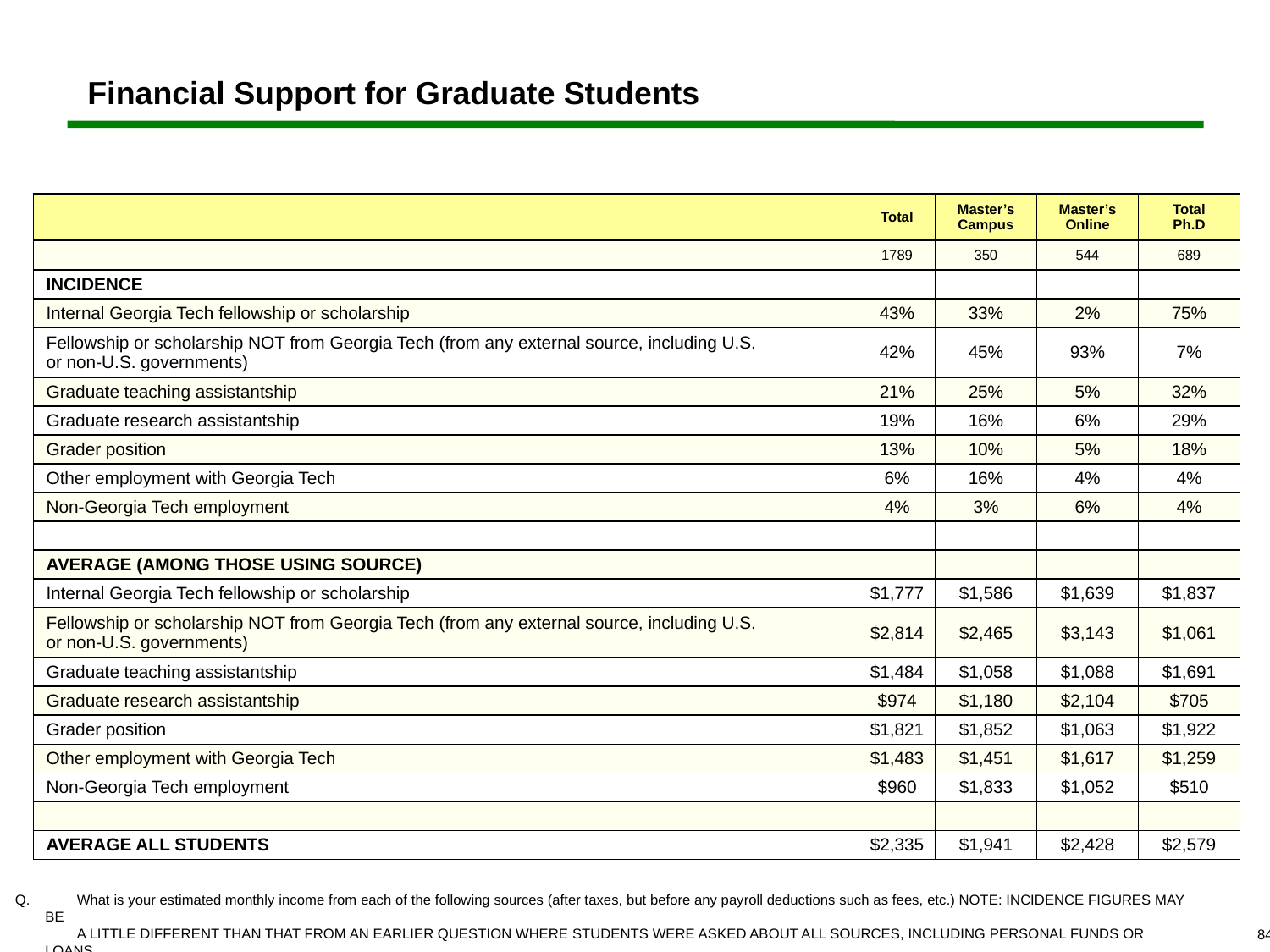

# Financial Support for Graduate Students
|  | Total | Master’s Campus | Master’s Online | Total Ph.D |
| --- | --- | --- | --- | --- |
|  | 1789 | 350 | 544 | 689 |
| INCIDENCE |  |  |  |  |
| Internal Georgia Tech fellowship or scholarship | 43% | 33% | 2% | 75% |
| Fellowship or scholarship NOT from Georgia Tech (from any external source, including U.S. or non-U.S. governments) | 42% | 45% | 93% | 7% |
| Graduate teaching assistantship | 21% | 25% | 5% | 32% |
| Graduate research assistantship | 19% | 16% | 6% | 29% |
| Grader position | 13% | 10% | 5% | 18% |
| Other employment with Georgia Tech | 6% | 16% | 4% | 4% |
| Non-Georgia Tech employment | 4% | 3% | 6% | 4% |
|  |  |  |  |  |
| AVERAGE (AMONG THOSE USING SOURCE) |  |  |  |  |
| Internal Georgia Tech fellowship or scholarship | $1,777 | $1,586 | $1,639 | $1,837 |
| Fellowship or scholarship NOT from Georgia Tech (from any external source, including U.S. or non-U.S. governments) | $2,814 | $2,465 | $3,143 | $1,061 |
| Graduate teaching assistantship | $1,484 | $1,058 | $1,088 | $1,691 |
| Graduate research assistantship | $974 | $1,180 | $2,104 | $705 |
| Grader position | $1,821 | $1,852 | $1,063 | $1,922 |
| Other employment with Georgia Tech | $1,483 | $1,451 | $1,617 | $1,259 |
| Non-Georgia Tech employment | $960 | $1,833 | $1,052 | $510 |
|  |  |  |  |  |
| AVERAGE ALL STUDENTS | $2,335 | $1,941 | $2,428 | $2,579 |
 	What is your estimated monthly income from each of the following sources (after taxes, but before any payroll deductions such as fees, etc.) NOTE: INCIDENCE FIGURES MAY BE
	A LITTLE DIFFERENT THAN THAT FROM AN EARLIER QUESTION WHERE STUDENTS WERE ASKED ABOUT ALL SOURCES, INCLUDING PERSONAL FUNDS OR LOANS.